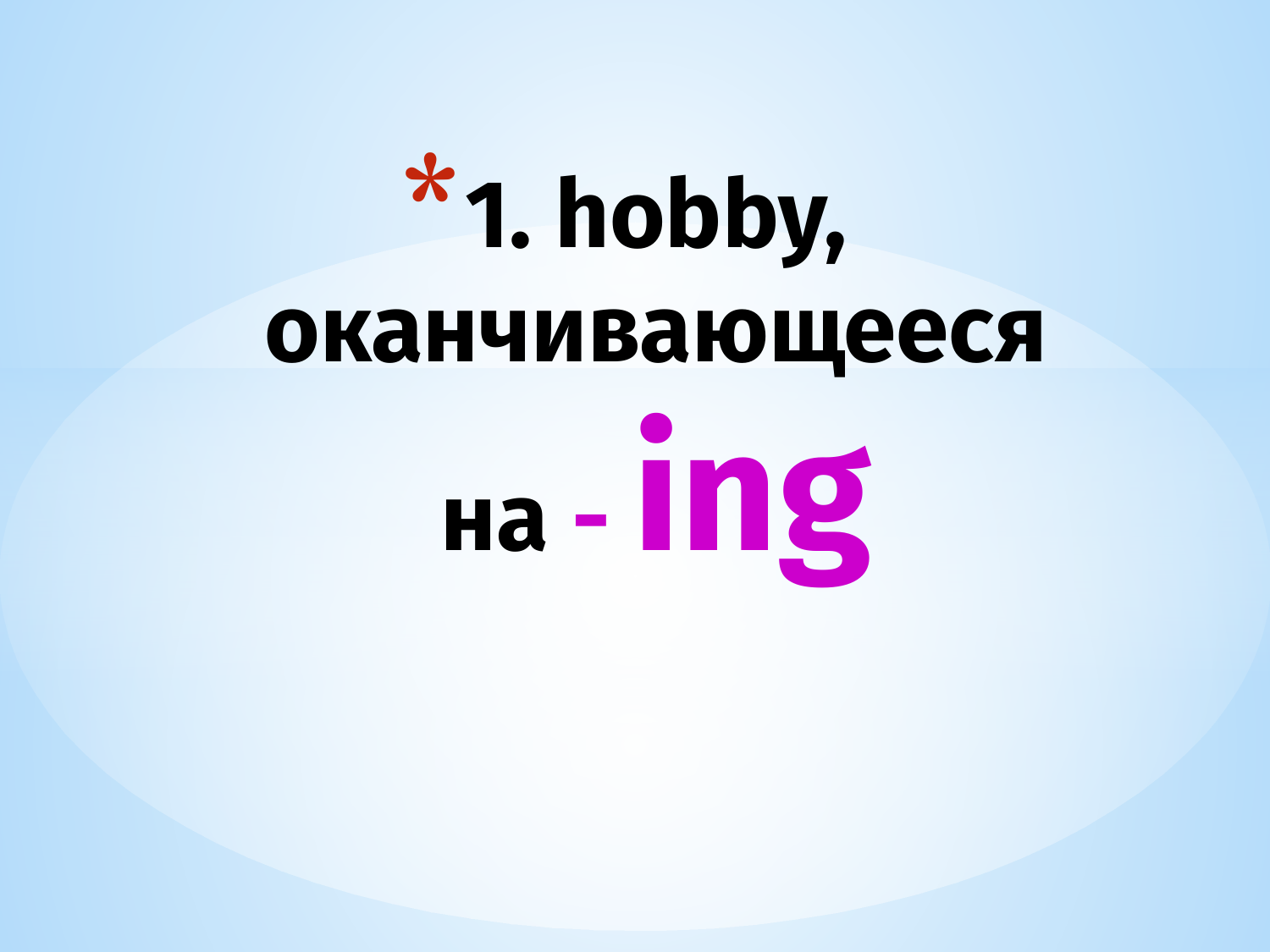

# 1. hobby, оканчивающееся на - ing